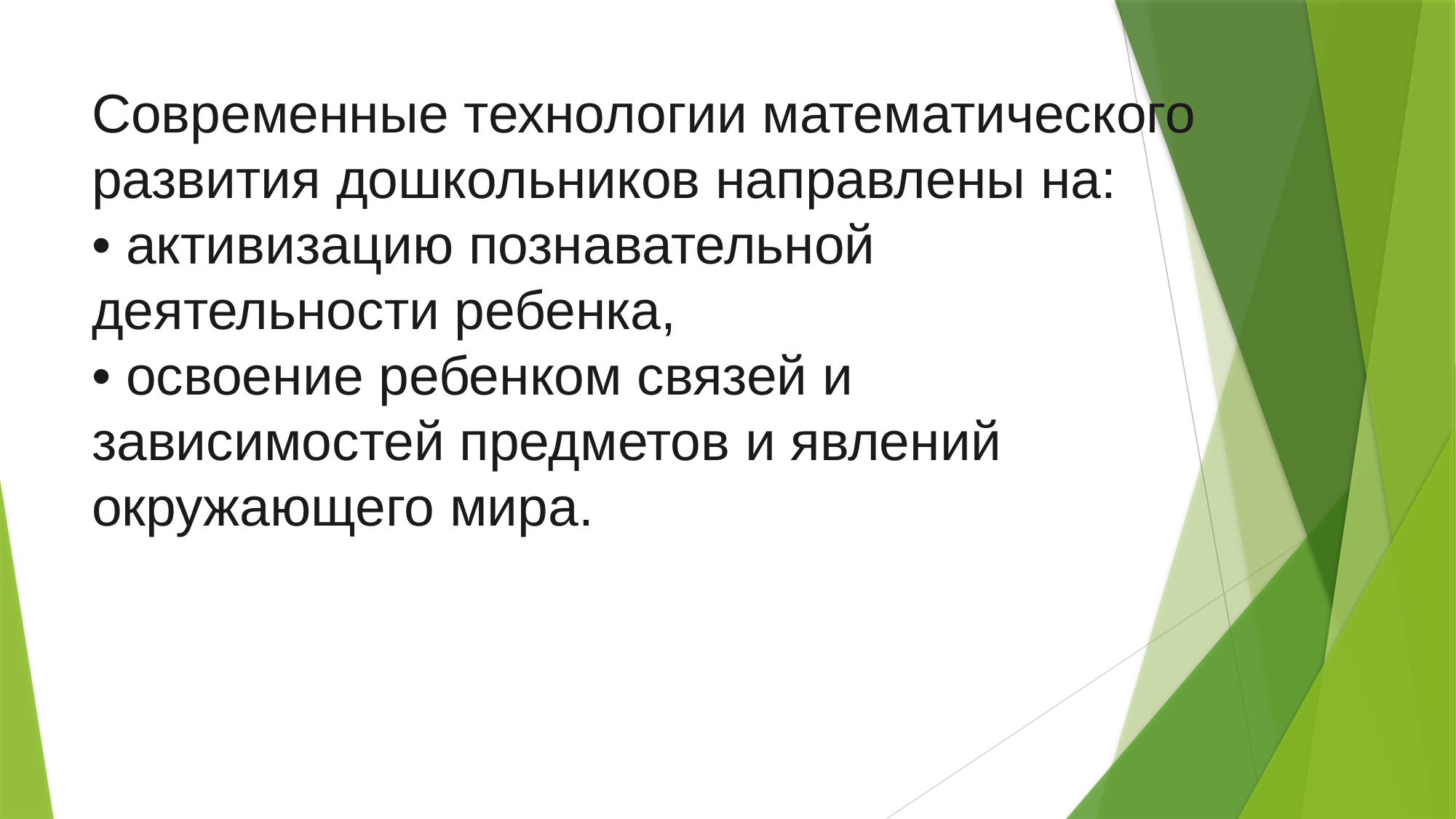

# Современные технологии математического развития дошкольников направлены на: • активизацию познавательной деятельности ребенка, • освоение ребенком связей и зависимостей предметов и явлений окружающего мира.